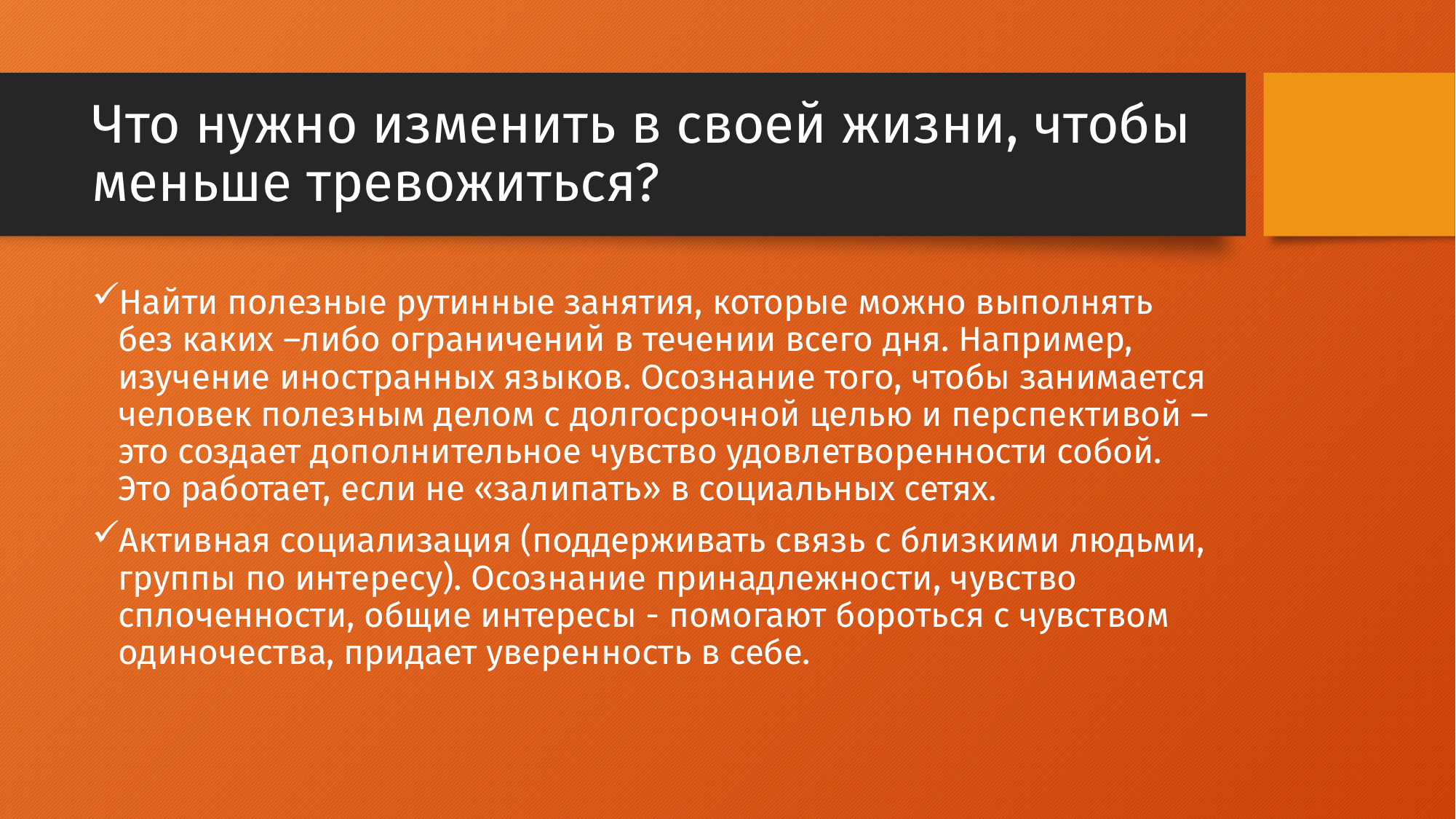

# Что нужно изменить в своей жизни, чтобы меньше тревожиться?
Найти полезные рутинные занятия, которые можно выполнять без каких –либо ограничений в течении всего дня. Например, изучение иностранных языков. Осознание того, чтобы занимается человек полезным делом с долгосрочной целью и перспективой – это создает дополнительное чувство удовлетворенности собой. Это работает, если не «залипать» в социальных сетях.
Активная социализация (поддерживать связь с близкими людьми, группы по интересу). Осознание принадлежности, чувство сплоченности, общие интересы - помогают бороться с чувством одиночества, придает уверенность в себе.